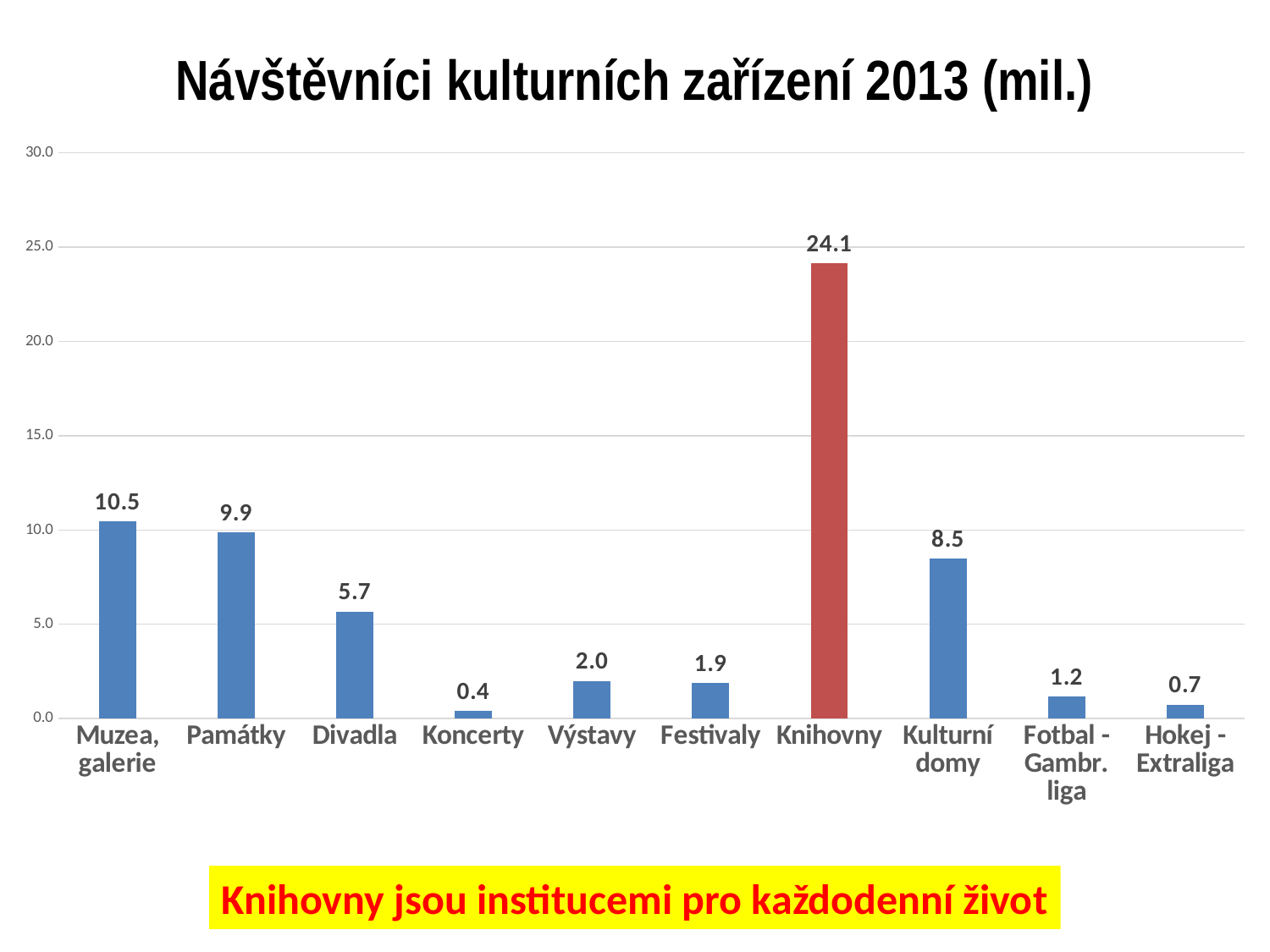

# Návštěvníci kulturních zařízení 2013 (mil.)

### Chart

| Category |  |
|---|---|
| Muzea, galerie | 10.457 |
| Památky | 9.884 |
| Divadla | 5.671 |
| Koncerty | 0.426164 |
| Výstavy | 2.000963 |
| Festivaly | 1.884693 |
| Knihovny | 24.142 |
| Kulturní domy | 8.493929 |
| Fotbal - Gambr. liga | 1.151 |
| Hokej - Extraliga | 0.734492 |
Knihovny jsou institucemi pro každodenní život